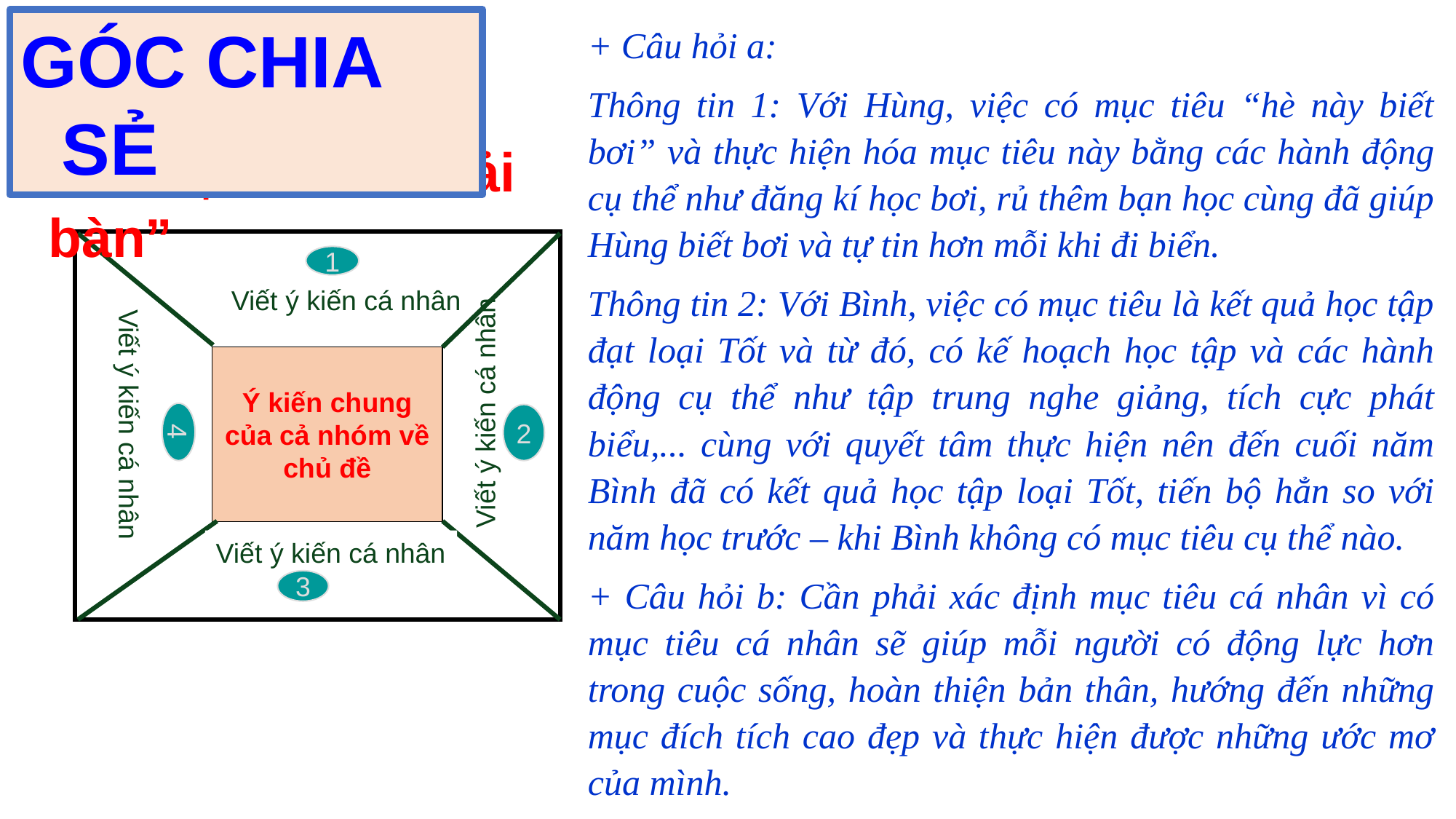

GÓC CHIA SẺ
+ Câu hỏi a:
Thông tin 1: Với Hùng, việc có mục tiêu “hè này biết bơi” và thực hiện hóa mục tiêu này bằng các hành động cụ thể như đăng kí học bơi, rủ thêm bạn học cùng đã giúp Hùng biết bơi và tự tin hơn mỗi khi đi biển.
Thông tin 2: Với Bình, việc có mục tiêu là kết quả học tập đạt loại Tốt và từ đó, có kế hoạch học tập và các hành động cụ thể như tập trung nghe giảng, tích cực phát biểu,... cùng với quyết tâm thực hiện nên đến cuối năm Bình đã có kết quả học tập loại Tốt, tiến bộ hẳn so với năm học trước – khi Bình không có mục tiêu cụ thể nào.
+ Câu hỏi b: Cần phải xác định mục tiêu cá nhân vì có mục tiêu cá nhân sẽ giúp mỗi người có động lực hơn trong cuộc sống, hoàn thiện bản thân, hướng đến những mục đích tích cao đẹp và thực hiện được những ước mơ của mình.
Kĩ thuật “Khăn trải bàn”

1
Viết ý kiến cá nhân
Viết ý kiến cá nhân
Viết ý kiến cá nhân
2
4

Viết ý kiến cá nhân
3

Ý kiến chung của cả nhóm về chủ đề